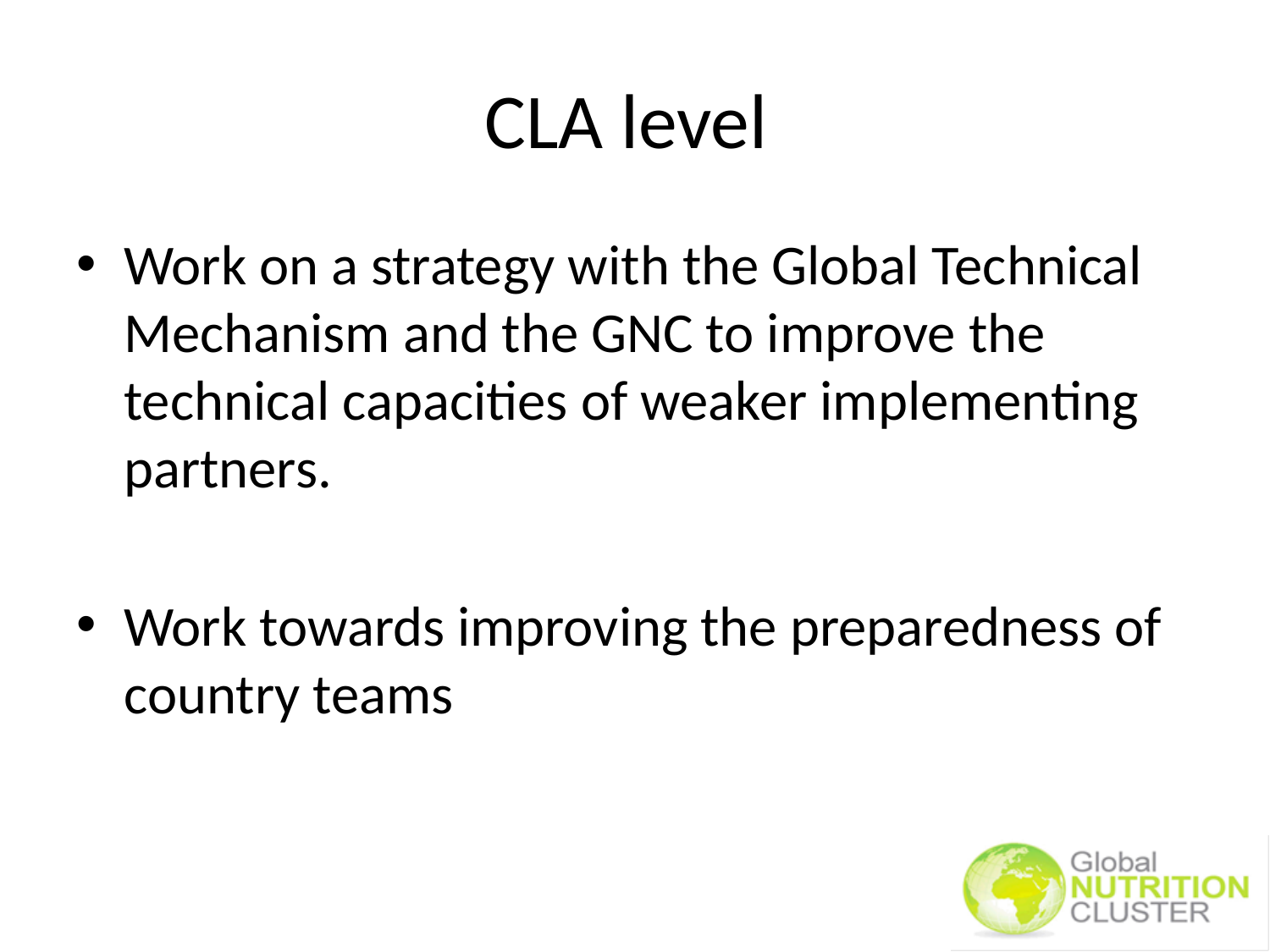

# CLA level
Work on a strategy with the Global Technical Mechanism and the GNC to improve the technical capacities of weaker implementing partners.

Work towards improving the preparedness of country teams